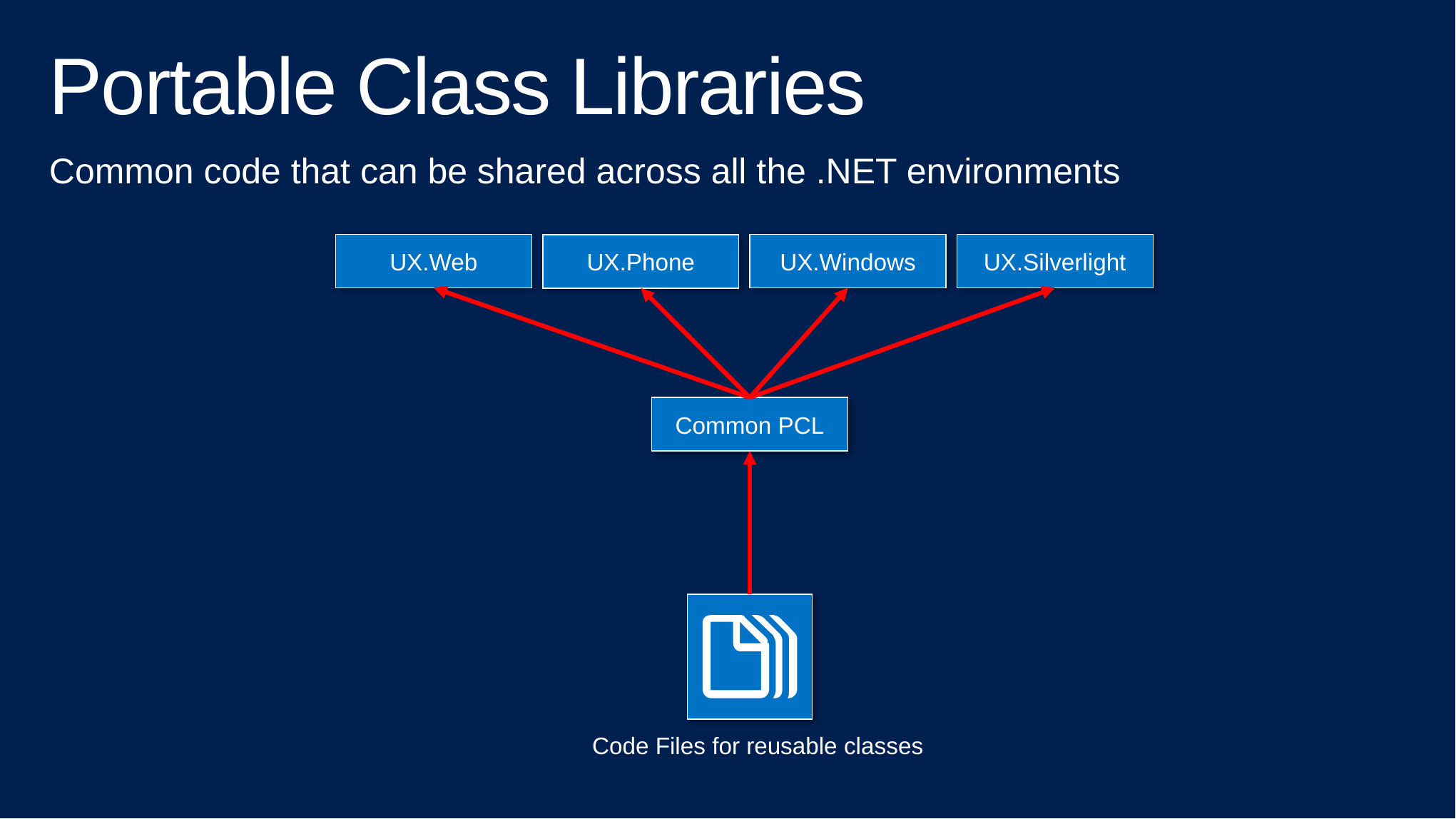

# Portable Class Libraries
Common code that can be shared across all the .NET environments
UX.Web
UX.Windows
UX.Silverlight
UX.Phone
Common PCL

Code Files for reusable classes